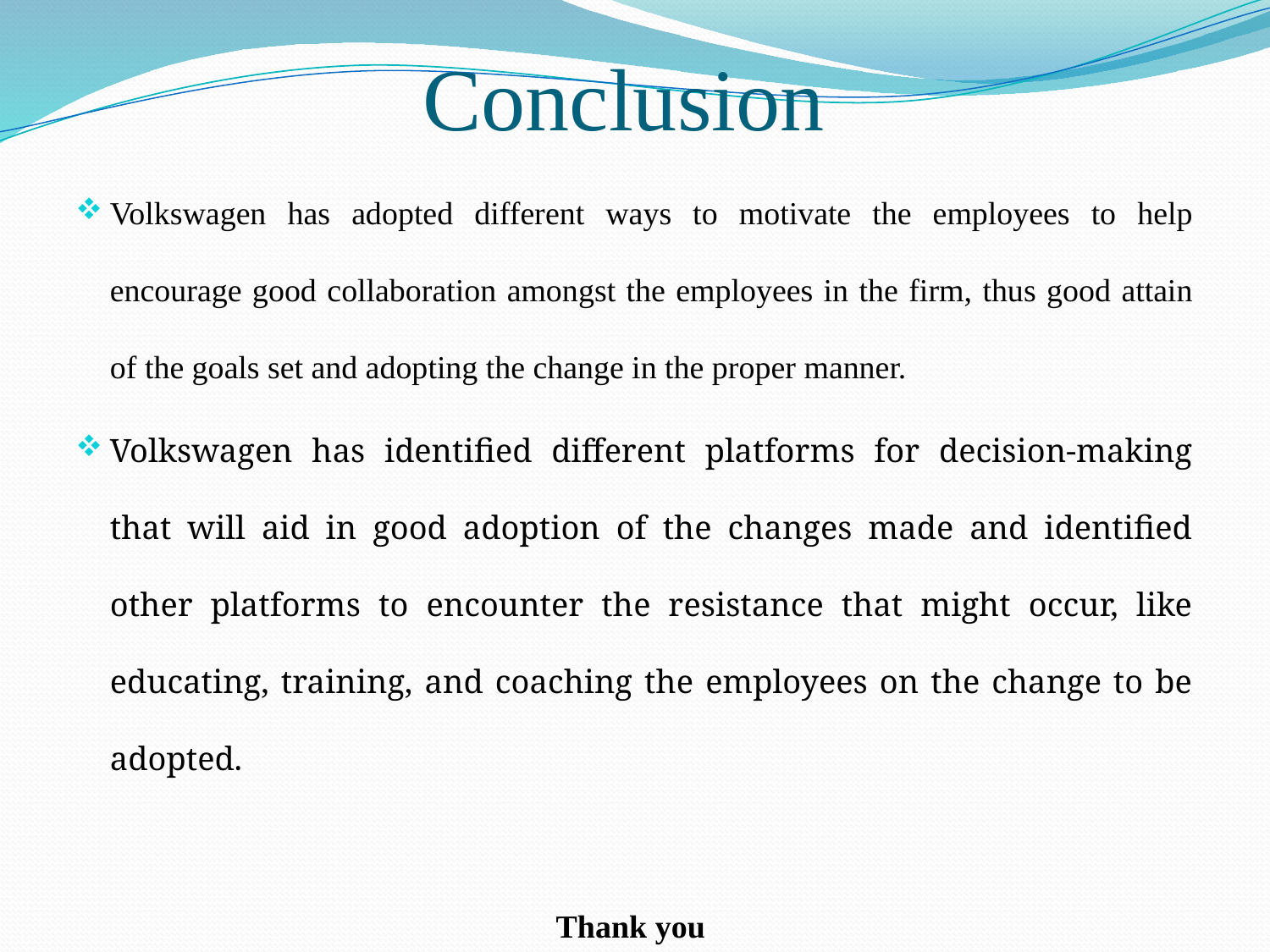

# Conclusion
Volkswagen has adopted different ways to motivate the employees to help encourage good collaboration amongst the employees in the firm, thus good attain of the goals set and adopting the change in the proper manner.
Volkswagen has identified different platforms for decision-making that will aid in good adoption of the changes made and identified other platforms to encounter the resistance that might occur, like educating, training, and coaching the employees on the change to be adopted.

Thank you